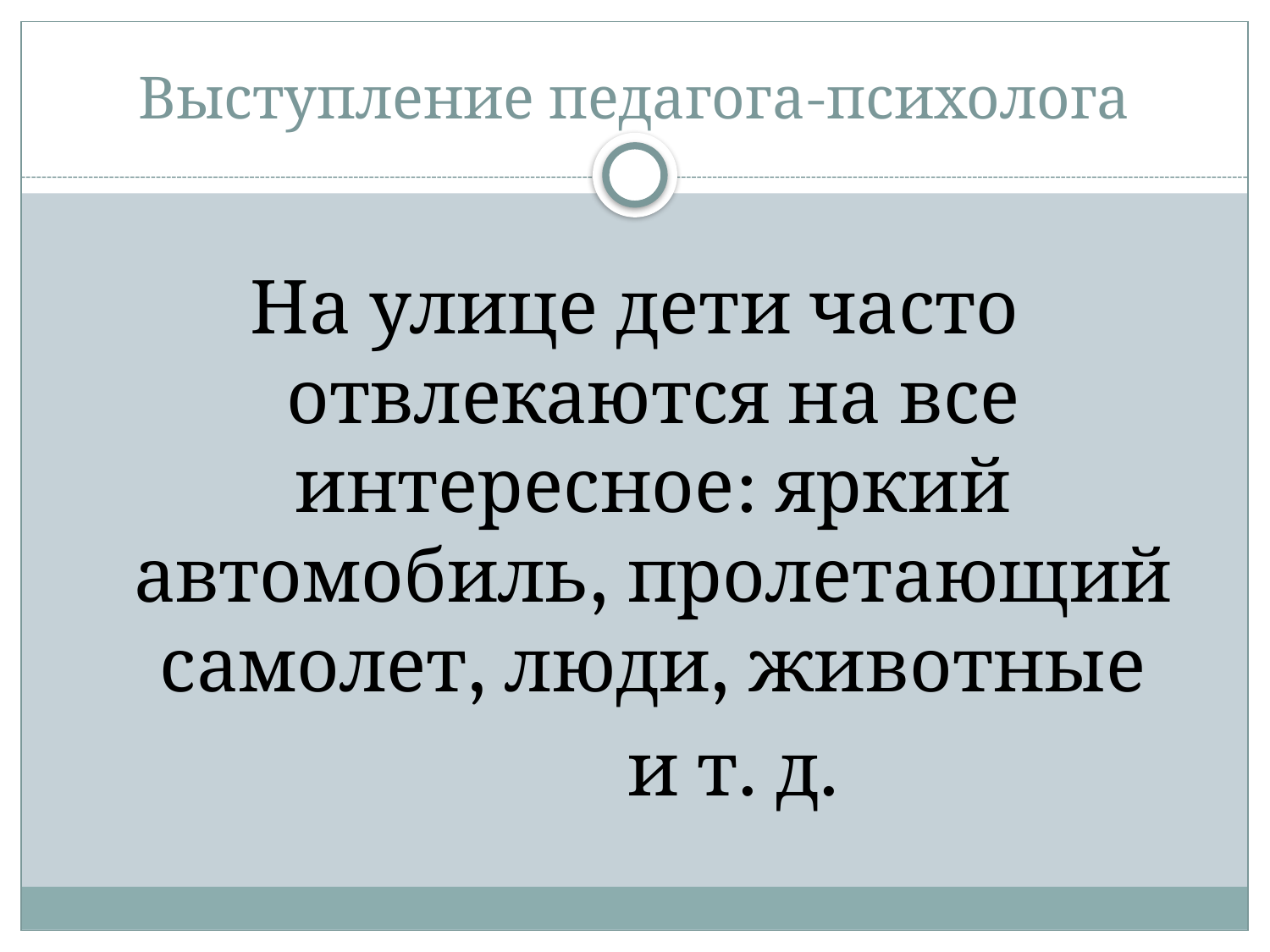

# Выступление педагога-психолога

На улице дети часто отвлекаются на все интересное: яркий автомобиль, пролетающий самолет, люди, животные
            и т. д.